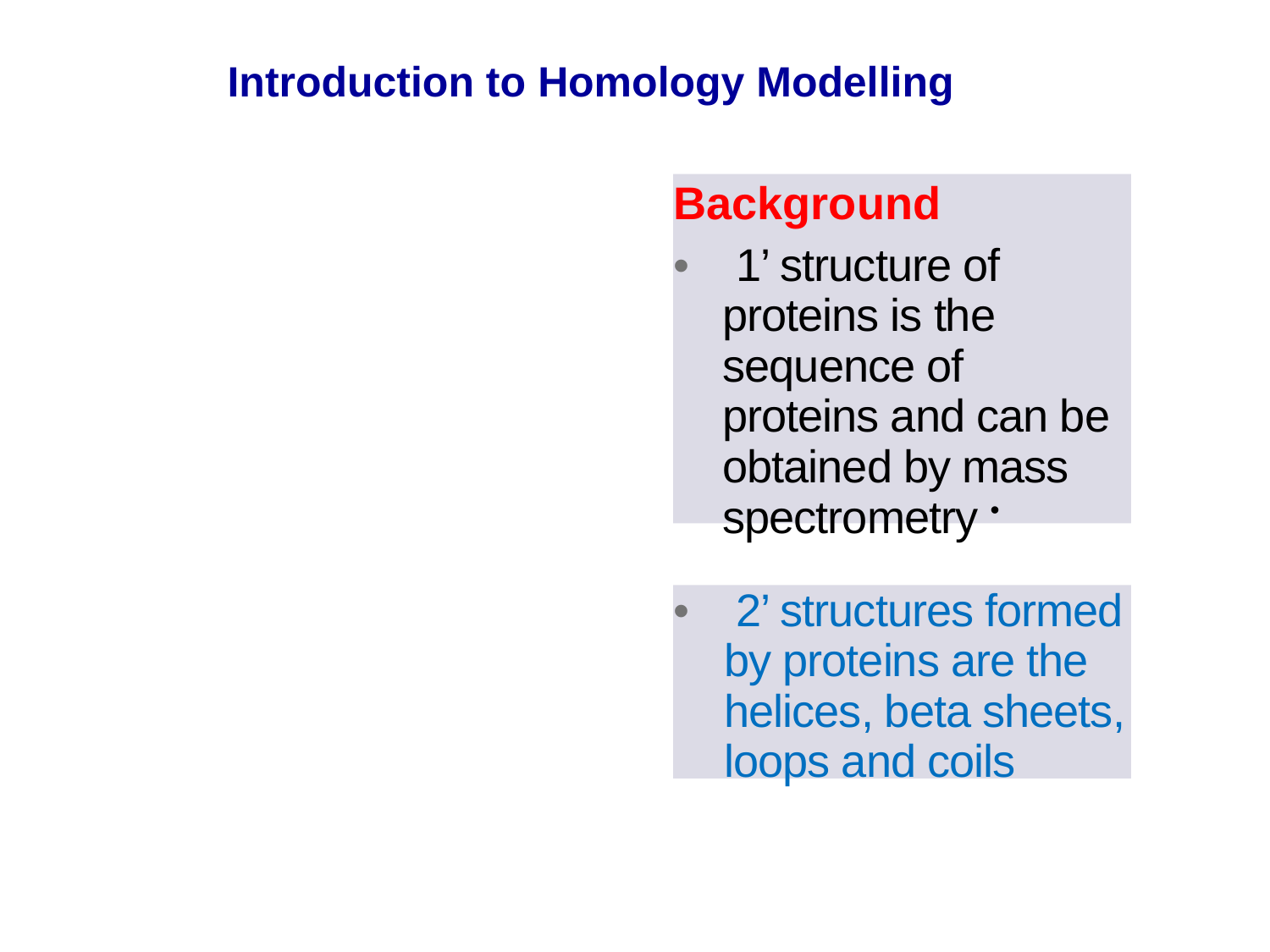

Introduction to Homology Modelling
Background
•    1’ structure of proteins is the sequence of proteins and can be obtained by mass spectrometry •
•    2’ structures formed by proteins are the helices, beta sheets, loops and coils